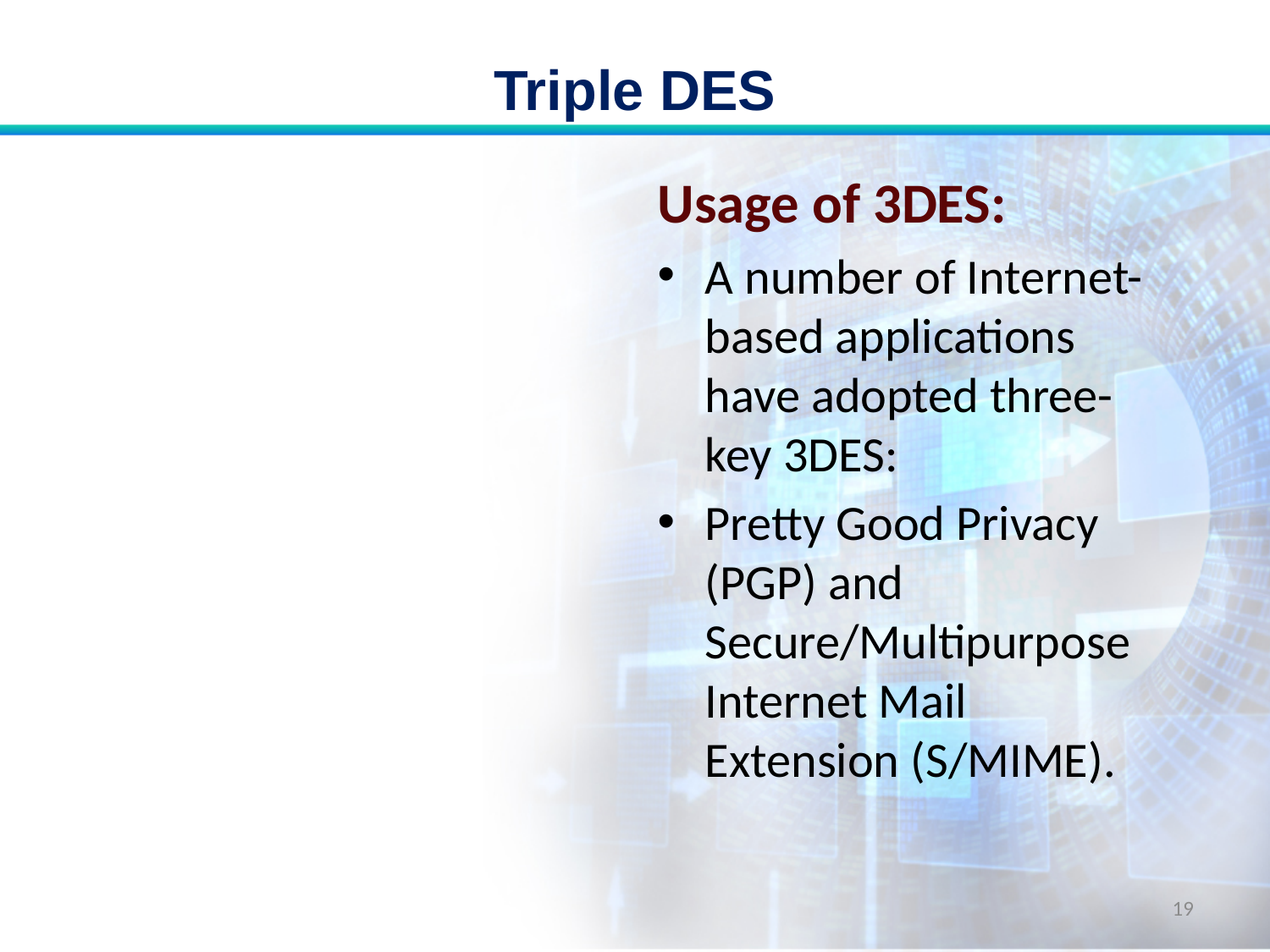

# Triple DES
Usage of 3DES:
A number of Internet-based applications have adopted three-key 3DES:
Pretty Good Privacy (PGP) and Secure/Multipurpose Internet Mail Extension (S/MIME).
19